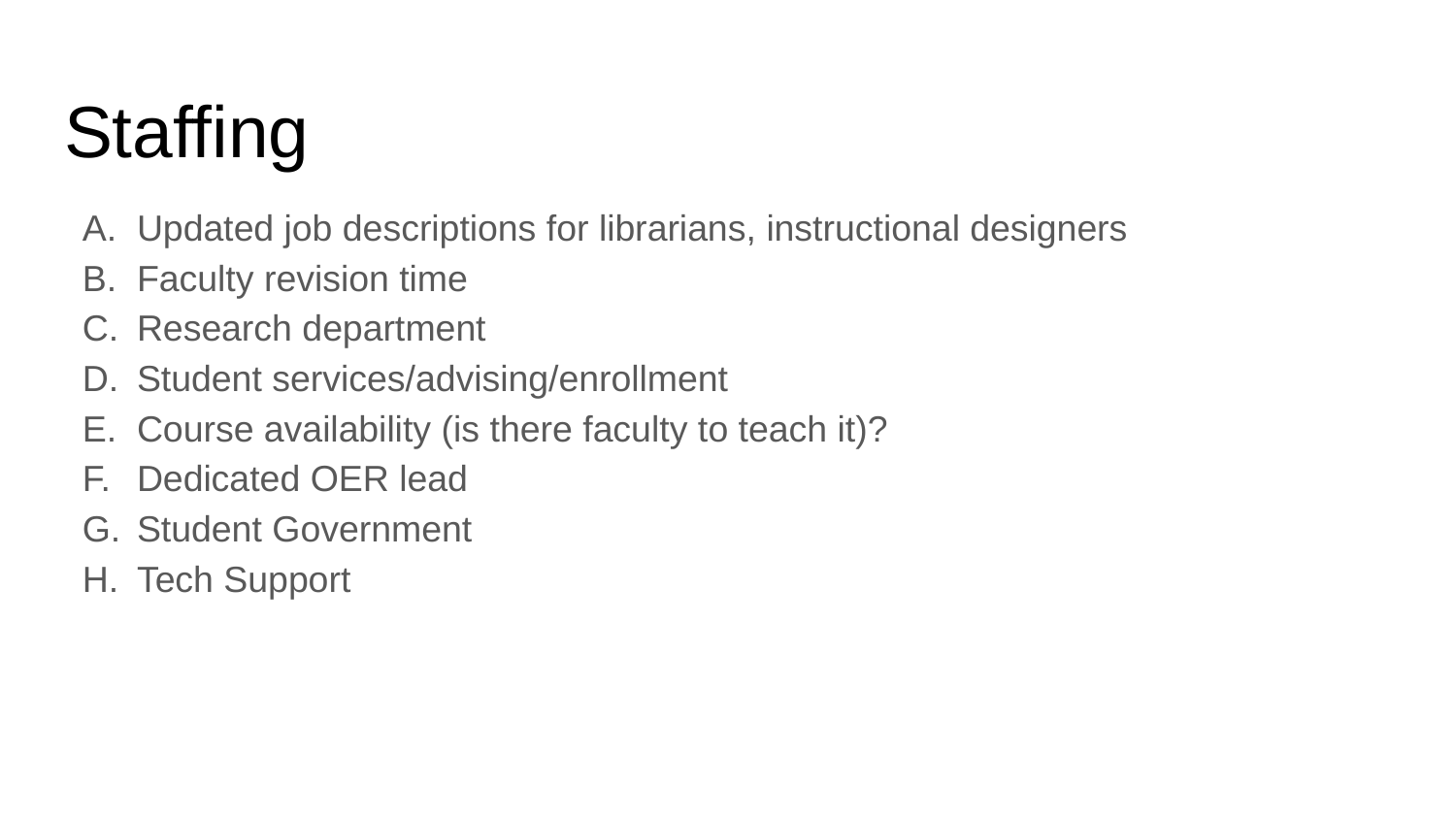

# Staffing
Updated job descriptions for librarians, instructional designers
Faculty revision time
Research department
Student services/advising/enrollment
Course availability (is there faculty to teach it)?
Dedicated OER lead
Student Government
Tech Support